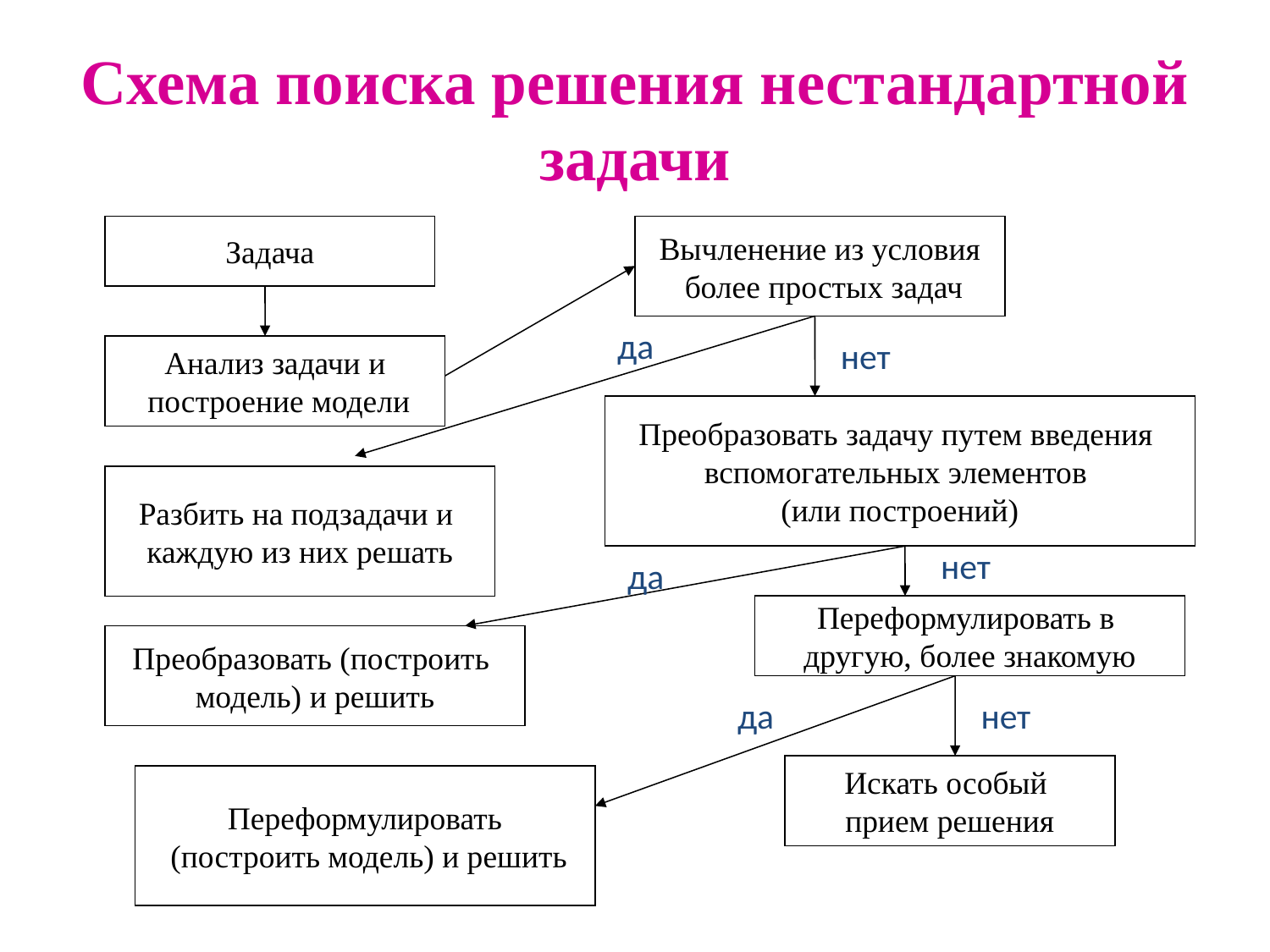

# Схема поиска решения нестандартной задачи
Задача
Вычленение из условия
 более простых задач

да

нет
Анализ задачи и
 построение модели
Преобразовать задачу путем введения
вспомогательных элементов
(или построений)
Разбить на подзадачи и
каждую из них решать
нет

да

Переформулировать в
другую, более знакомую
Преобразовать (построить
модель) и решить

да
нет
Искать особый
прием решения
Переформулировать
 (построить модель) и решить